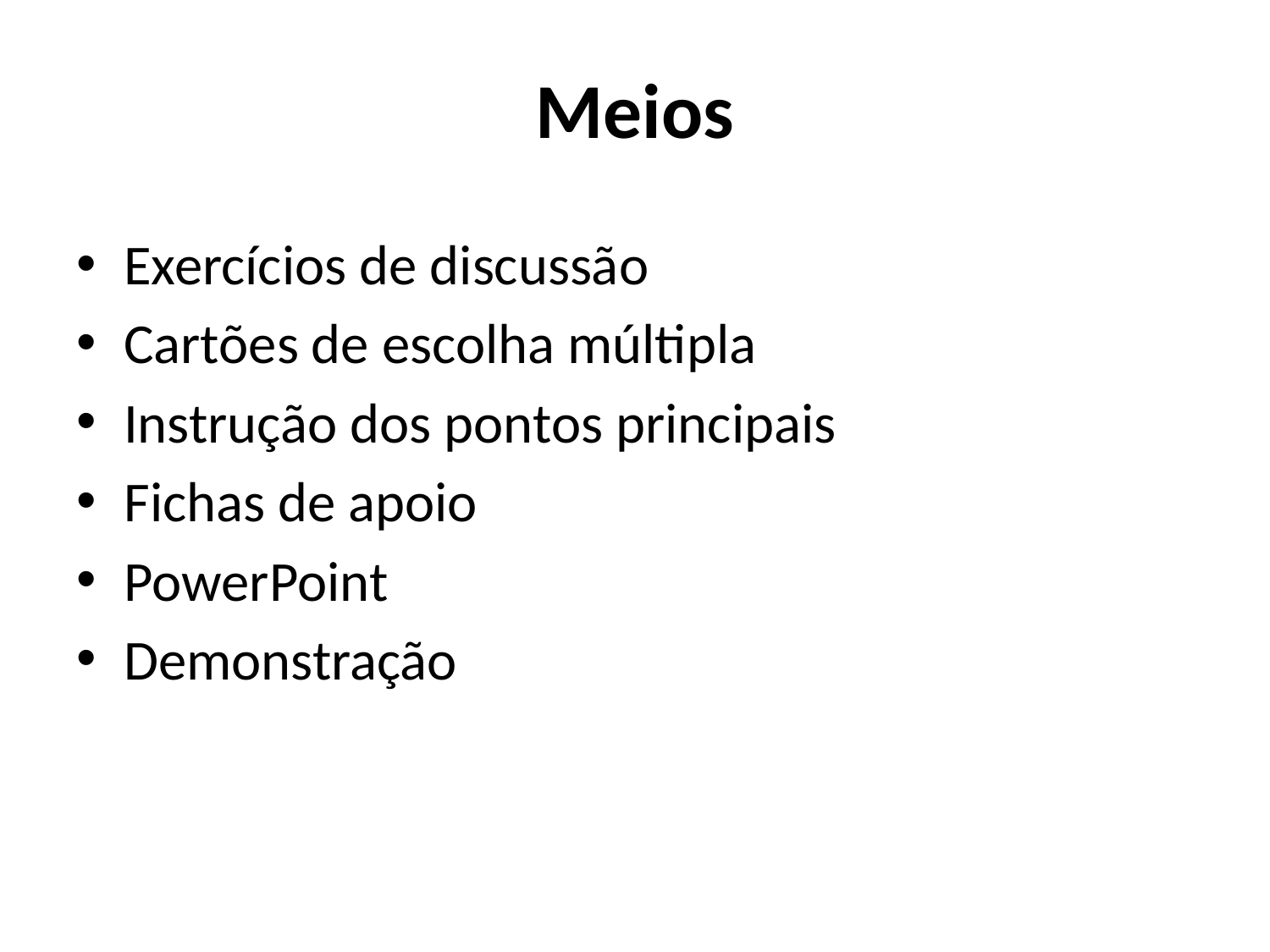

# Meios
Exercícios de discussão
Cartões de escolha múltipla
Instrução dos pontos principais
Fichas de apoio
PowerPoint
Demonstração